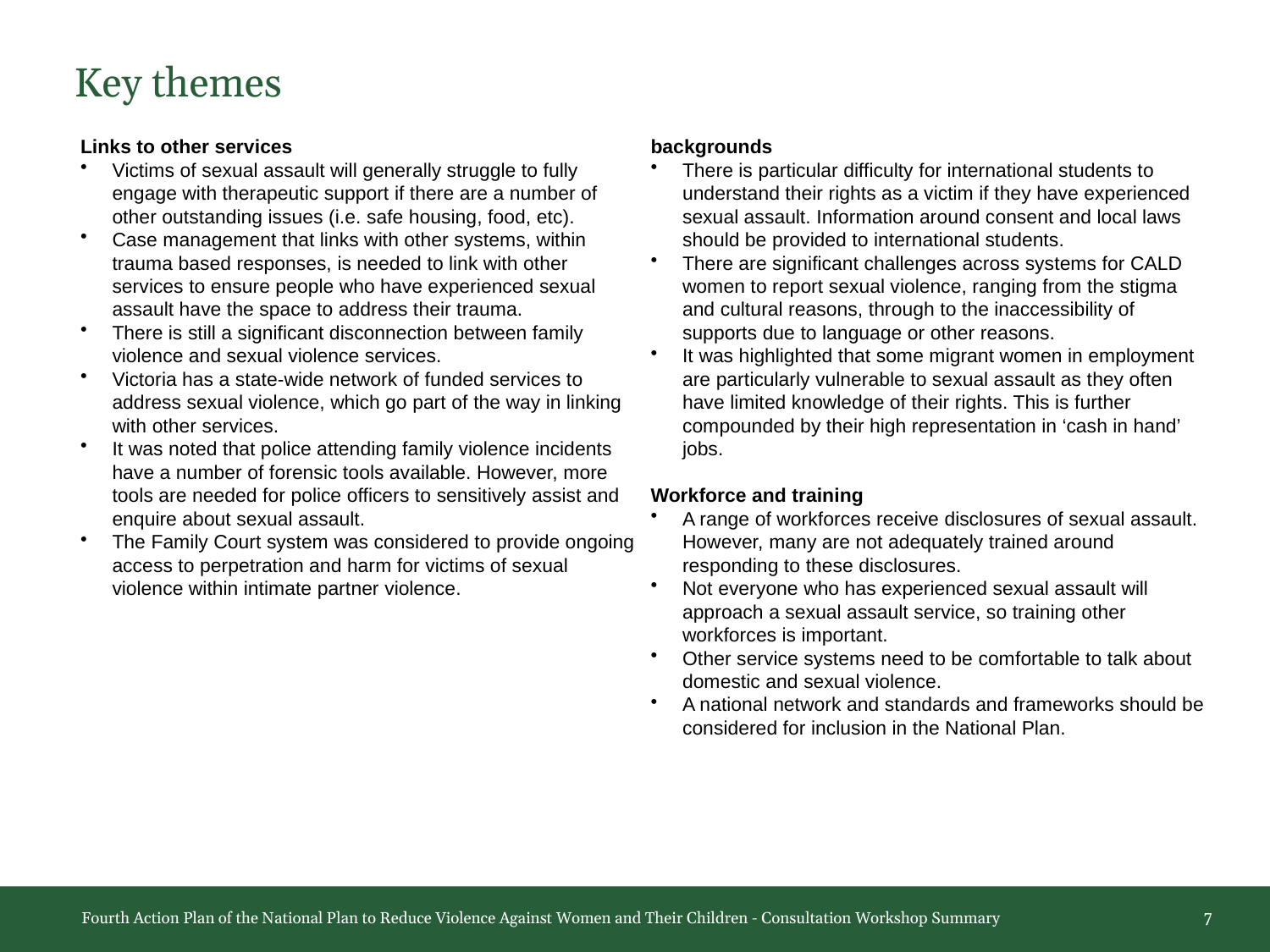

# Key themes
Links to other services
Victims of sexual assault will generally struggle to fully engage with therapeutic support if there are a number of other outstanding issues (i.e. safe housing, food, etc).
Case management that links with other systems, within trauma based responses, is needed to link with other services to ensure people who have experienced sexual assault have the space to address their trauma.
There is still a significant disconnection between family violence and sexual violence services.
Victoria has a state-wide network of funded services to address sexual violence, which go part of the way in linking with other services.
It was noted that police attending family violence incidents have a number of forensic tools available. However, more tools are needed for police officers to sensitively assist and enquire about sexual assault.
The Family Court system was considered to provide ongoing access to perpetration and harm for victims of sexual violence within intimate partner violence.

Women from culturally and linguistically diverse backgrounds
There is particular difficulty for international students to understand their rights as a victim if they have experienced sexual assault. Information around consent and local laws should be provided to international students.
There are significant challenges across systems for CALD women to report sexual violence, ranging from the stigma and cultural reasons, through to the inaccessibility of supports due to language or other reasons.
It was highlighted that some migrant women in employment are particularly vulnerable to sexual assault as they often have limited knowledge of their rights. This is further compounded by their high representation in ‘cash in hand’ jobs.
Workforce and training
A range of workforces receive disclosures of sexual assault. However, many are not adequately trained around responding to these disclosures.
Not everyone who has experienced sexual assault will approach a sexual assault service, so training other workforces is important.
Other service systems need to be comfortable to talk about domestic and sexual violence.
A national network and standards and frameworks should be considered for inclusion in the National Plan.

Fourth Action Plan of the National Plan to Reduce Violence Against Women and Their Children - Consultation Workshop Summary
7